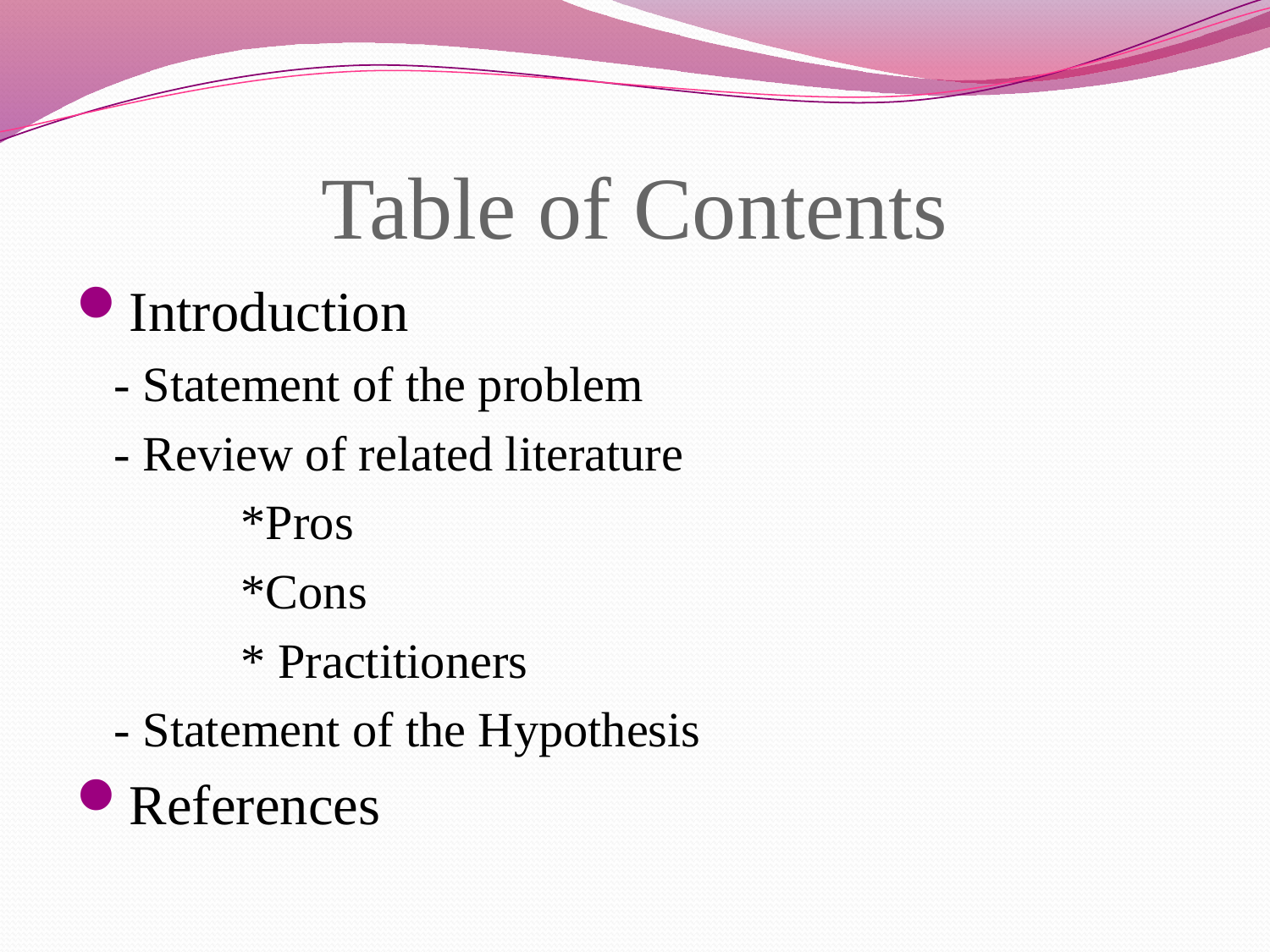

# Table of Contents
Introduction
	- Statement of the problem
	- Review of related literature
		*Pros
		*Cons
		* Practitioners
	- Statement of the Hypothesis
References